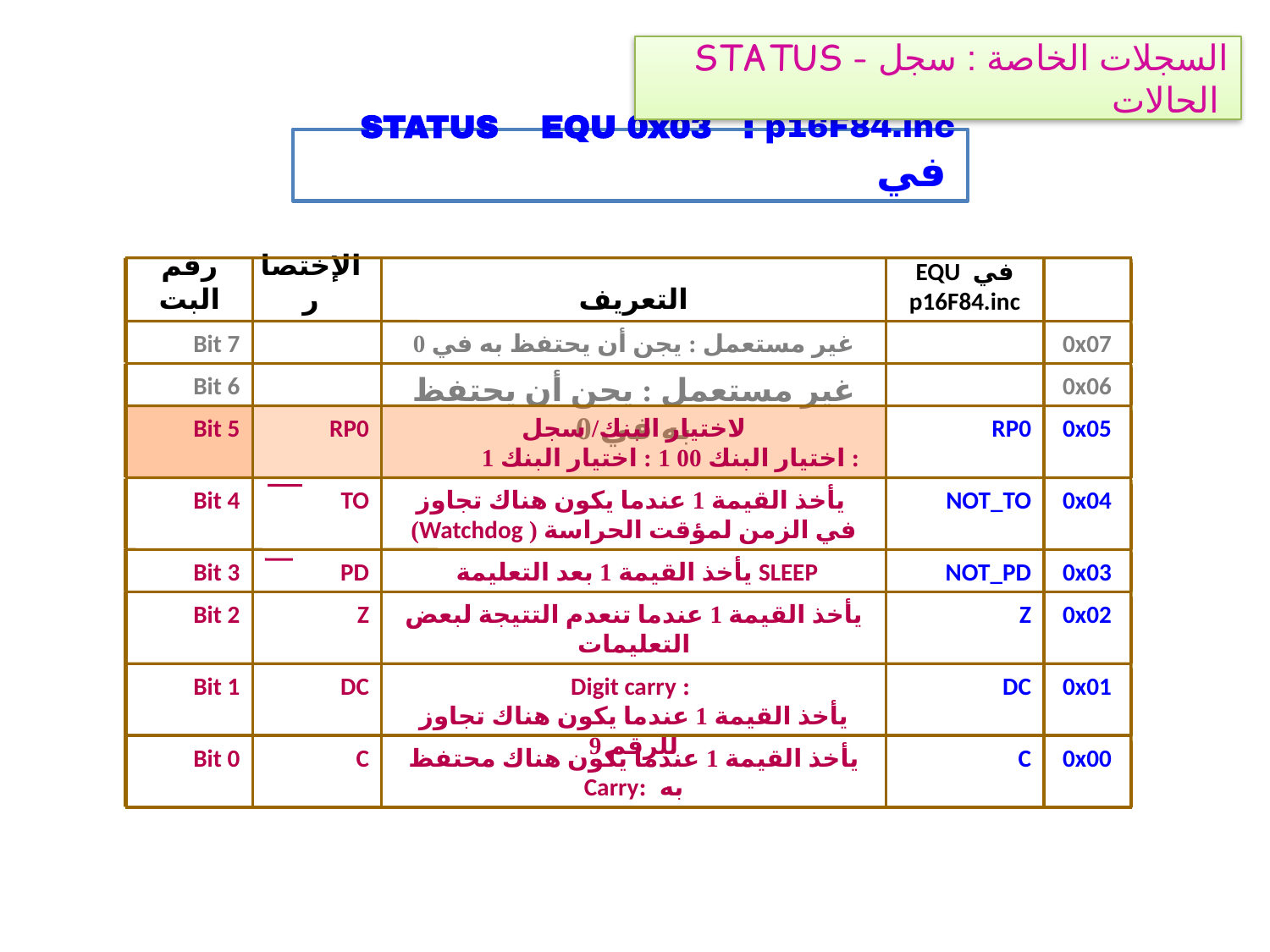

STATUS - السجلات الخاصة : سجل الحالات
STATUS    EQU 0x03   : p16F84.inc في

رقم البت

الإختصار
التعريف
في  EQU p16F84.inc

Bit 7

غير مستعمل : يجن أن يحتفظ به في 0

0x07

Bit 6

غير مستعمل : يجن أن يحتفظ به في 0

0x06

Bit 5
RP0
لاختيار البنك/ سجل
 : اختيار البنك 00 1 : اختيار البنك 1
RP0
0x05

Bit 4
TO
 يأخذ القيمة 1 عندما يكون هناك تجاوز في الزمن لمؤقت الحراسة ( Watchdog)
NOT_TO
0x04

Bit 3
PD
SLEEP يأخذ القيمة 1 بعد التعليمة
NOT_PD
0x03

Bit 2
Z
يأخذ القيمة 1 عندما تنعدم التتيجة لبعض التعليمات
Z
0x02

Bit 1
DC
 : Digit carry
يأخذ القيمة 1 عندما يكون هناك تجاوز للرقم 9
DC
0x01

Bit 0
C
يأخذ القيمة 1 عندما يكون هناك محتفظ به  :Carry
C
0x00